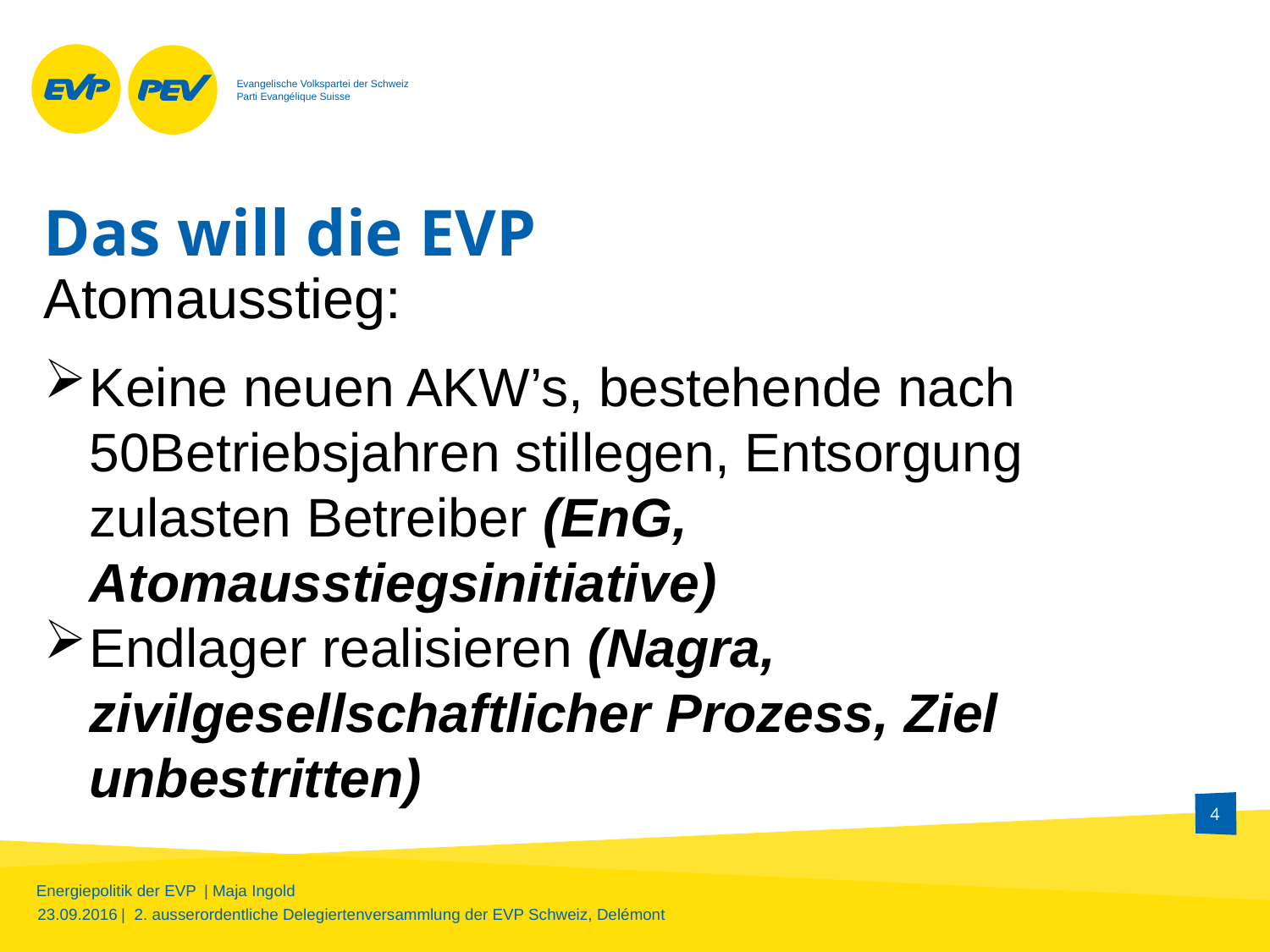

# Das will die EVP
Atomausstieg:
Keine neuen AKW’s, bestehende nach 50Betriebsjahren stillegen, Entsorgung zulasten Betreiber (EnG, Atomausstiegsinitiative)
Endlager realisieren (Nagra, zivilgesellschaftlicher Prozess, Ziel unbestritten)

4
23.09.2016